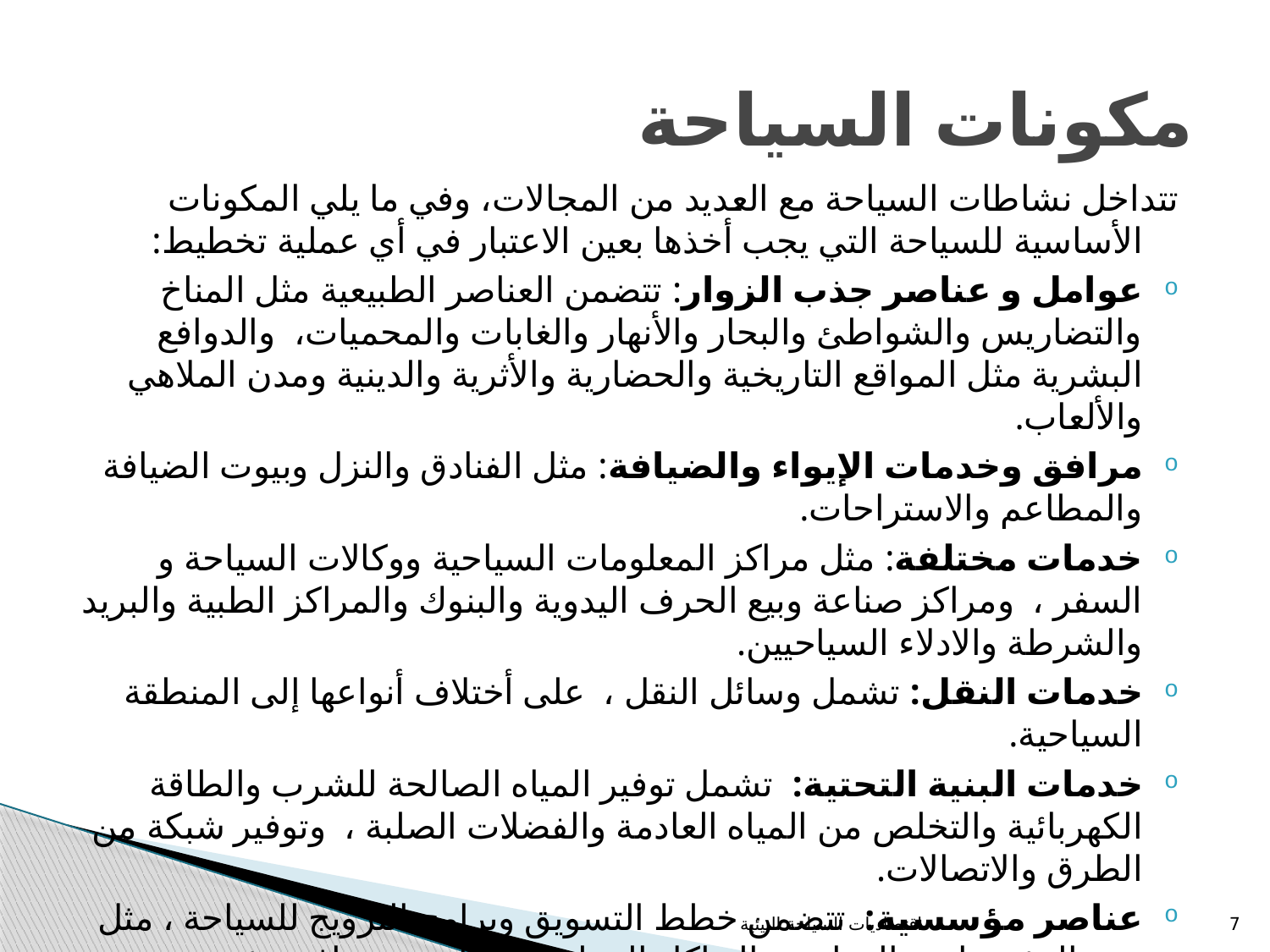

# مكونات السياحة
تتداخل نشاطات السياحة مع العديد من المجالات، وفي ما يلي المكونات الأساسية للسياحة التي يجب أخذها بعين الاعتبار في أي عملية تخطيط:
عوامل و عناصر جذب الزوار: تتضمن العناصر الطبيعية مثل المناخ والتضاريس والشواطئ والبحار والأنهار والغابات والمحميات،  والدوافع البشرية مثل المواقع التاريخية والحضارية والأثرية والدينية ومدن الملاهي والألعاب.
مرافق وخدمات الإيواء والضيافة: مثل الفنادق والنزل وبيوت الضيافة والمطاعم والاستراحات.
خدمات مختلفة: مثل مراكز المعلومات السياحية ووكالات السياحة و السفر ،  ومراكز صناعة وبيع الحرف اليدوية والبنوك والمراكز الطبية والبريد والشرطة والادلاء السياحيين.
خدمات النقل: تشمل وسائل النقل ،  على أختلاف أنواعها إلى المنطقة السياحية.
خدمات البنية التحتية:  تشمل توفير المياه الصالحة للشرب والطاقة الكهربائية والتخلص من المياه العادمة والفضلات الصلبة ،  وتوفير شبكة من الطرق والاتصالات.
عناصر مؤسسية:  تتضمن خطط التسويق وبرامج الترويج للسياحة ، مثل سن التشريعات والقوانين والهياكل التنظيمية العامة،  ودوافع جذب الإستثمار في القطاع السياحي ، وبرامج تعليم وتدريب الموظفين في القطاع السياحي.

اقتصاديات السياحة البيئية
7